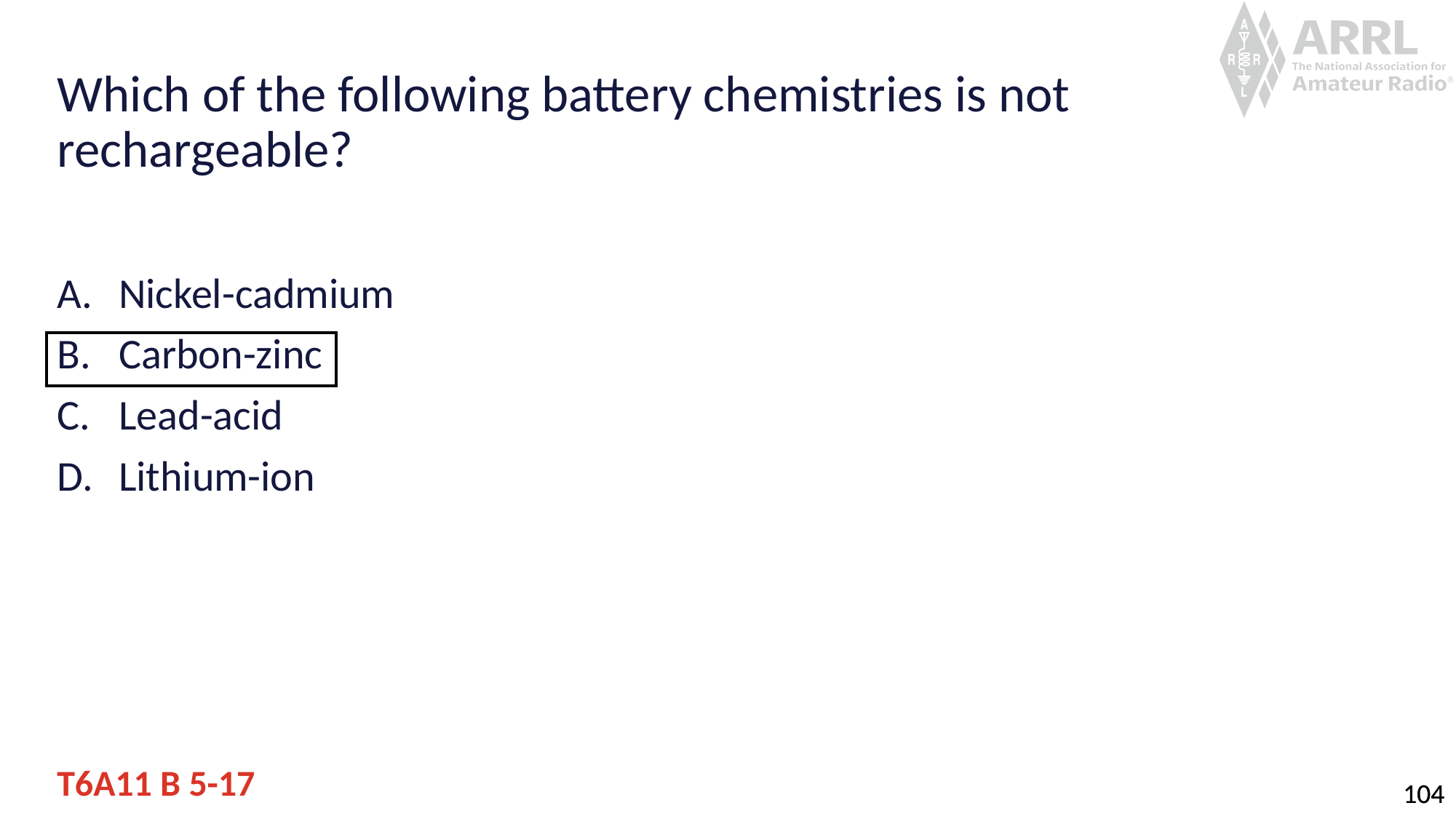

# Which of the following battery chemistries is not rechargeable?
Nickel-cadmium
Carbon-zinc
Lead-acid
Lithium-ion

T6A11 B 5-17